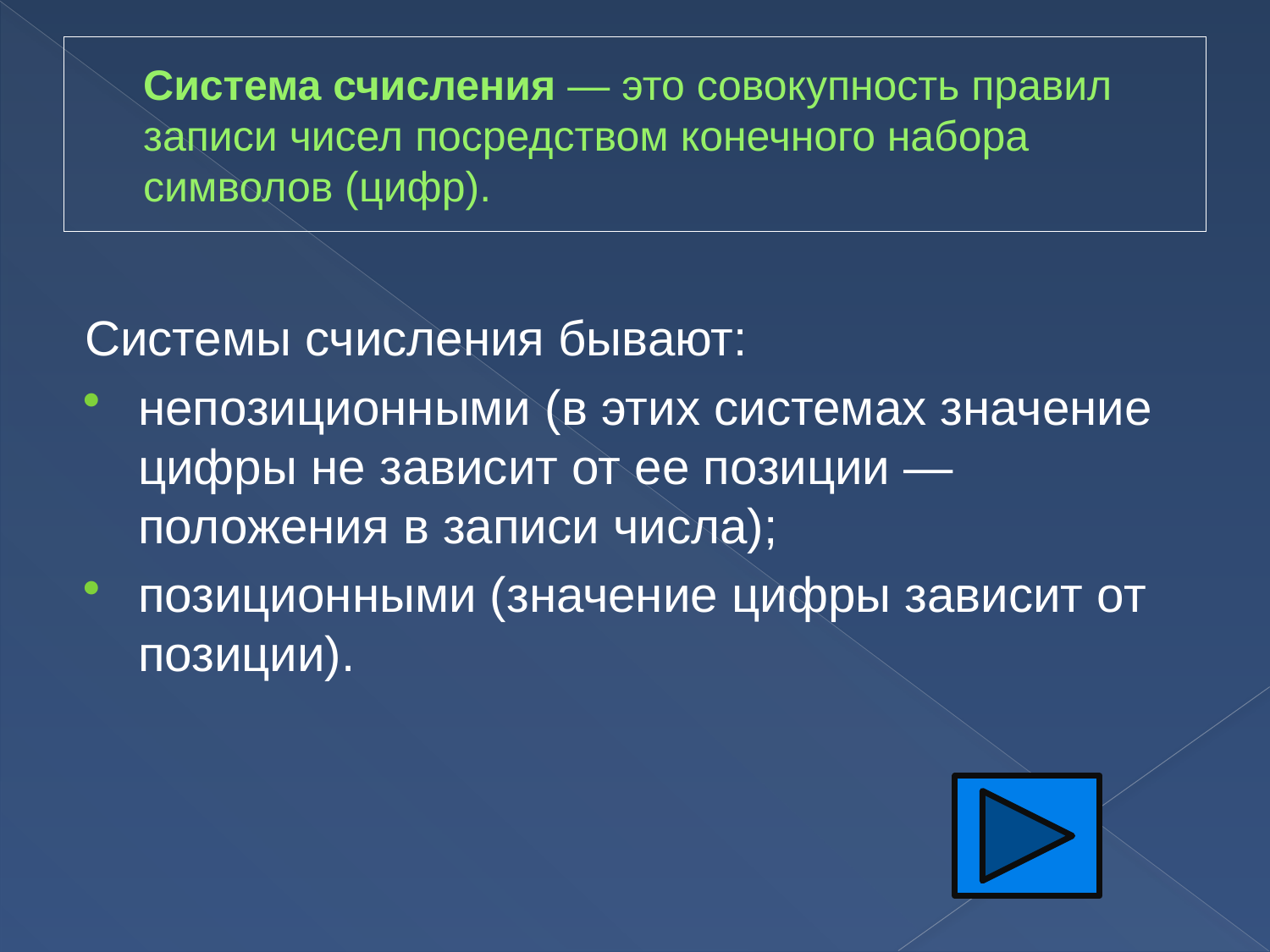

# Система счисления — это совокупность правил записи чисел посредством конечного набора символов (цифр).
Системы счисления бывают:
непозиционными (в этих системах значение цифры не зависит от ее позиции — положения в записи числа);
позиционными (значение цифры зависит от позиции).